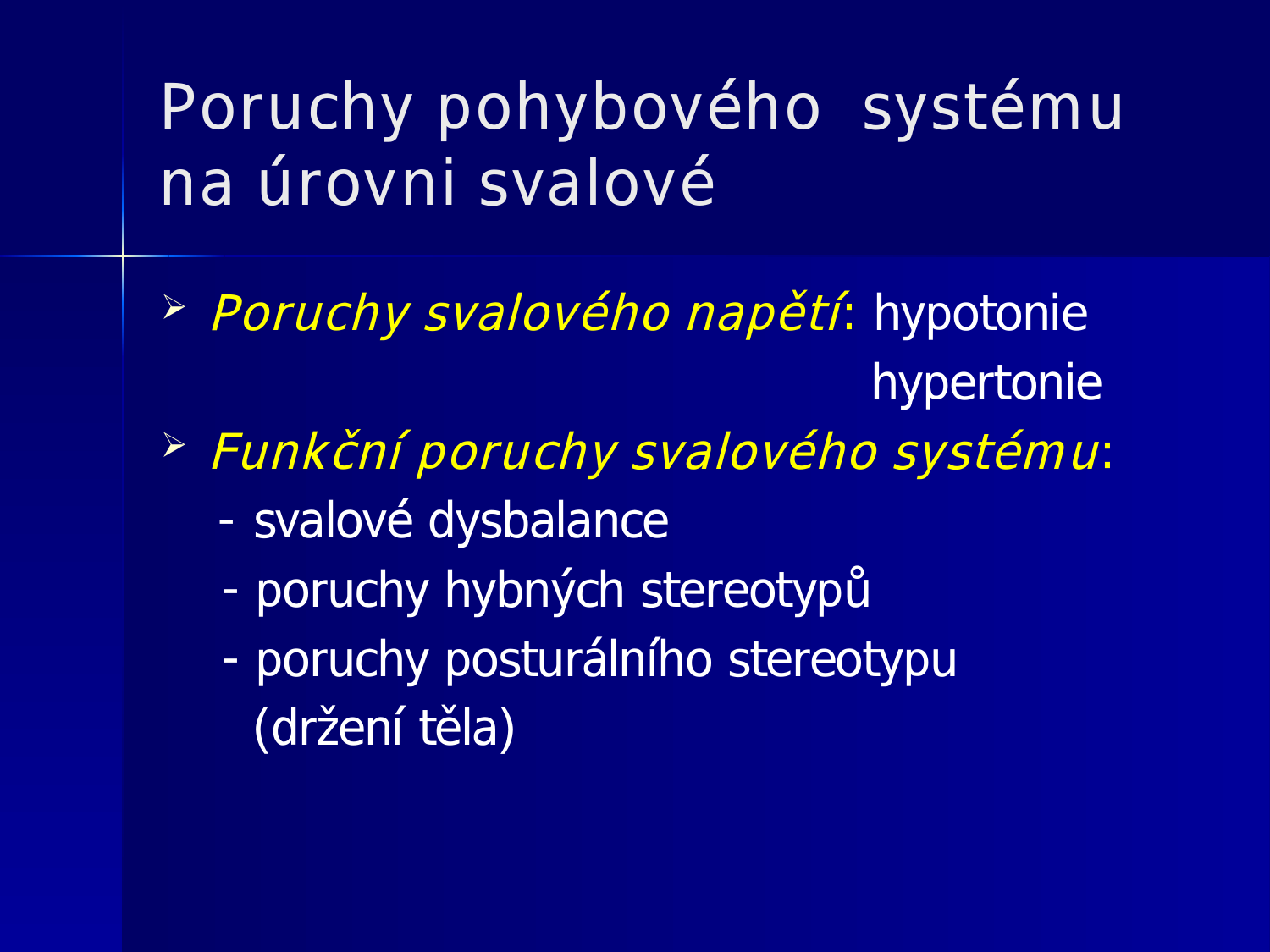

# Poruchy pohybového  systému na úrovni svalové
Poruchy svalového napětí: hypotonie
                                              hypertonie
Funkční poruchy svalového systému:
    - svalové dysbalance
    - poruchy hybných stereotypů
    - poruchy posturálního stereotypu
      (držení těla)